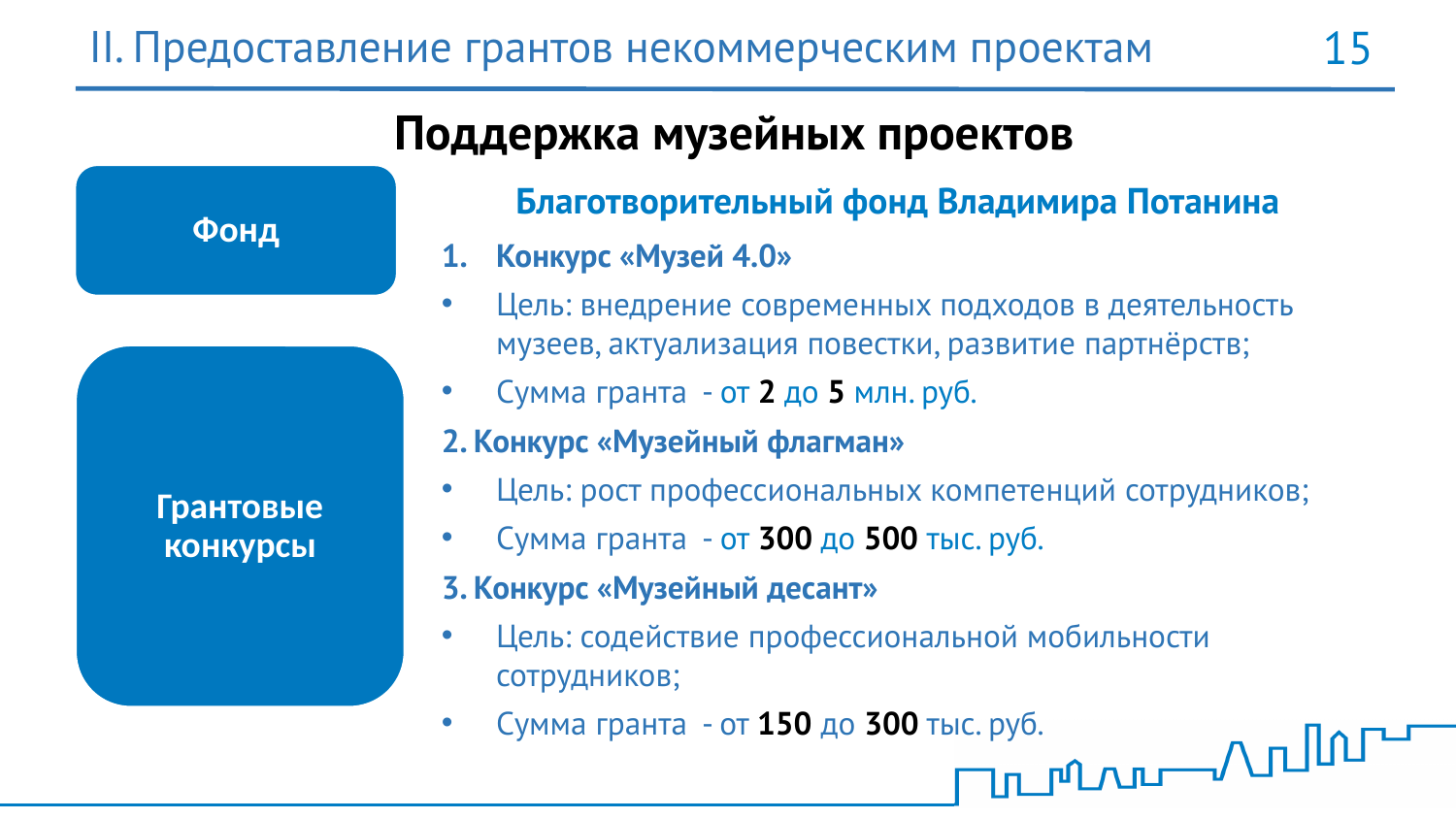

# II. Предоставление грантов некоммерческим проектам
15
Поддержка музейных проектов

Фонд
Благотворительный фонд Владимира Потанина
Конкурс «Музей 4.0»
Цель: внедрение современных подходов в деятельность музеев, актуализация повестки, развитие партнёрств;
Сумма гранта  - от 2 до 5 млн. руб.
2. Конкурс «Музейный флагман»
Цель: рост профессиональных компетенций сотрудников;
Сумма гранта  - от 300 до 500 тыс. руб.
3. Конкурс «Музейный десант»
Цель: содействие профессиональной мобильности сотрудников;
Сумма гранта  - от 150 до 300 тыс. руб.

Грантовые конкурсы